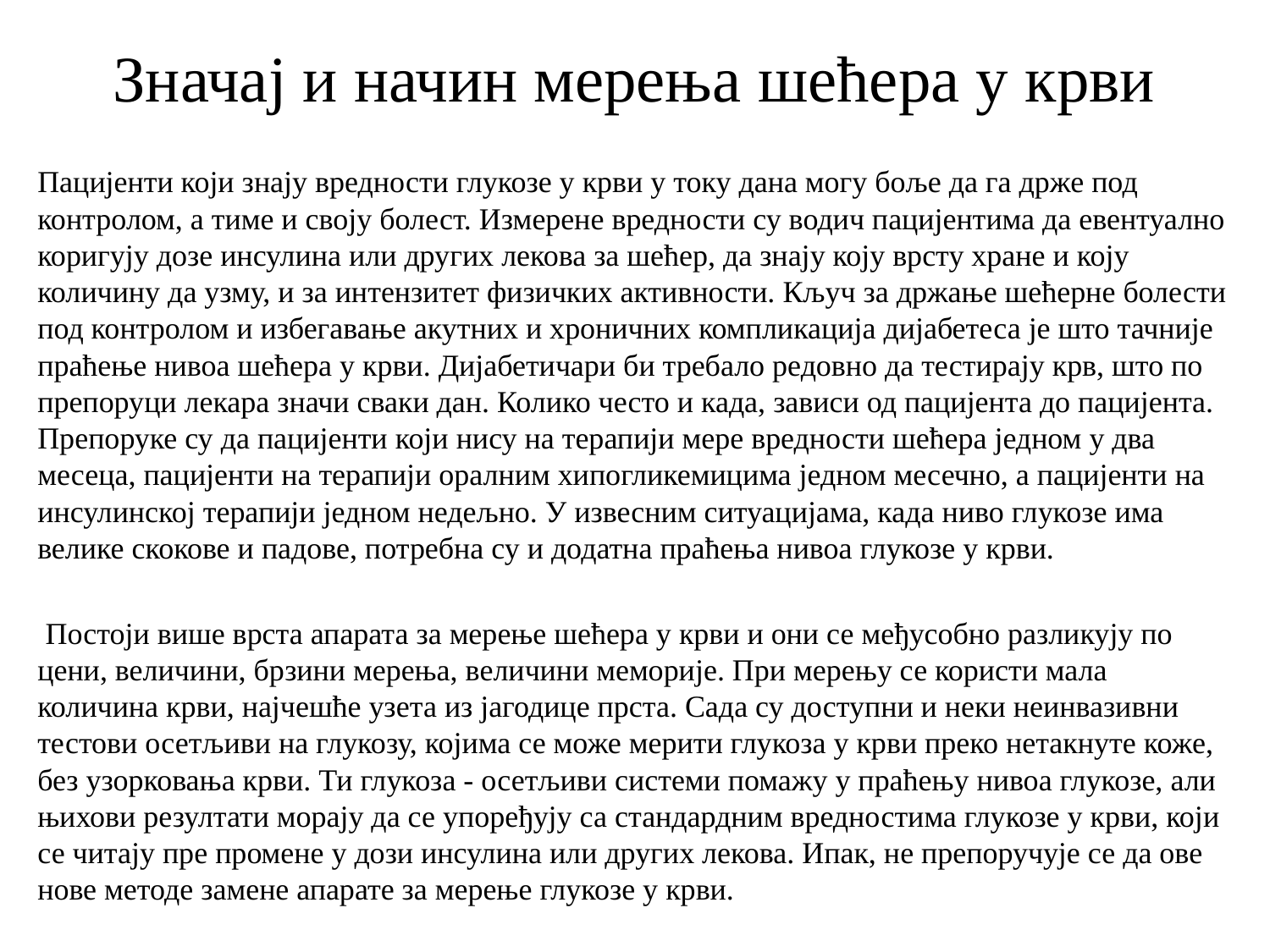

# Значај и начин мерења шећера у крви
Пацијенти који знају вредности глукозе у крви у току дана могу боље да га држе под контролом, а тиме и своју болест. Измерене вредности су водич пацијентима да евентуално коригују дозе инсулина или других лекова за шећер, да знају коју врсту хране и коју количину да узму, и за интензитет физичких активности. Кључ за држање шећерне болести под контролом и избегавање акутних и хроничних компликација дијабетеса је што тачније праћење нивоа шећера у крви. Дијабетичари би требало редовно да тестирају крв, што по препоруци лекара значи сваки дан. Колико често и када, зависи од пацијента до пацијента. Препоруке су да пацијенти који нису на терапији мере вредности шећера једном у два месеца, пацијенти на терапији оралним хипогликемицима једном месечно, а пацијенти на инсулинској терапији једном недељно. У извесним ситуацијама, када ниво глукозе има велике скокове и падове, потребна су и додатна праћења нивоа глукозе у крви.

 Постоји више врста апарата за мерење шећера у крви и они се међусобно разликују по цени, величини, брзини мерења, величини меморије. При мерењу се користи мала количина крви, најчешће узета из јагодице прста. Сада су доступни и неки неинвазивни тестови осетљиви на глукозу, којима се може мерити глукоза у крви преко нетакнуте коже, без узорковања крви. Ти глукоза - осетљиви системи помажу у праћењу нивоа глукозе, али њихови резултати морају да се упоређују са стандардним вредностима глукозе у крви, који се читају пре промене у дози инсулина или других лекова. Ипак, не препоручује се да ове нове методе замене апарате за мерење глукозе у крви.